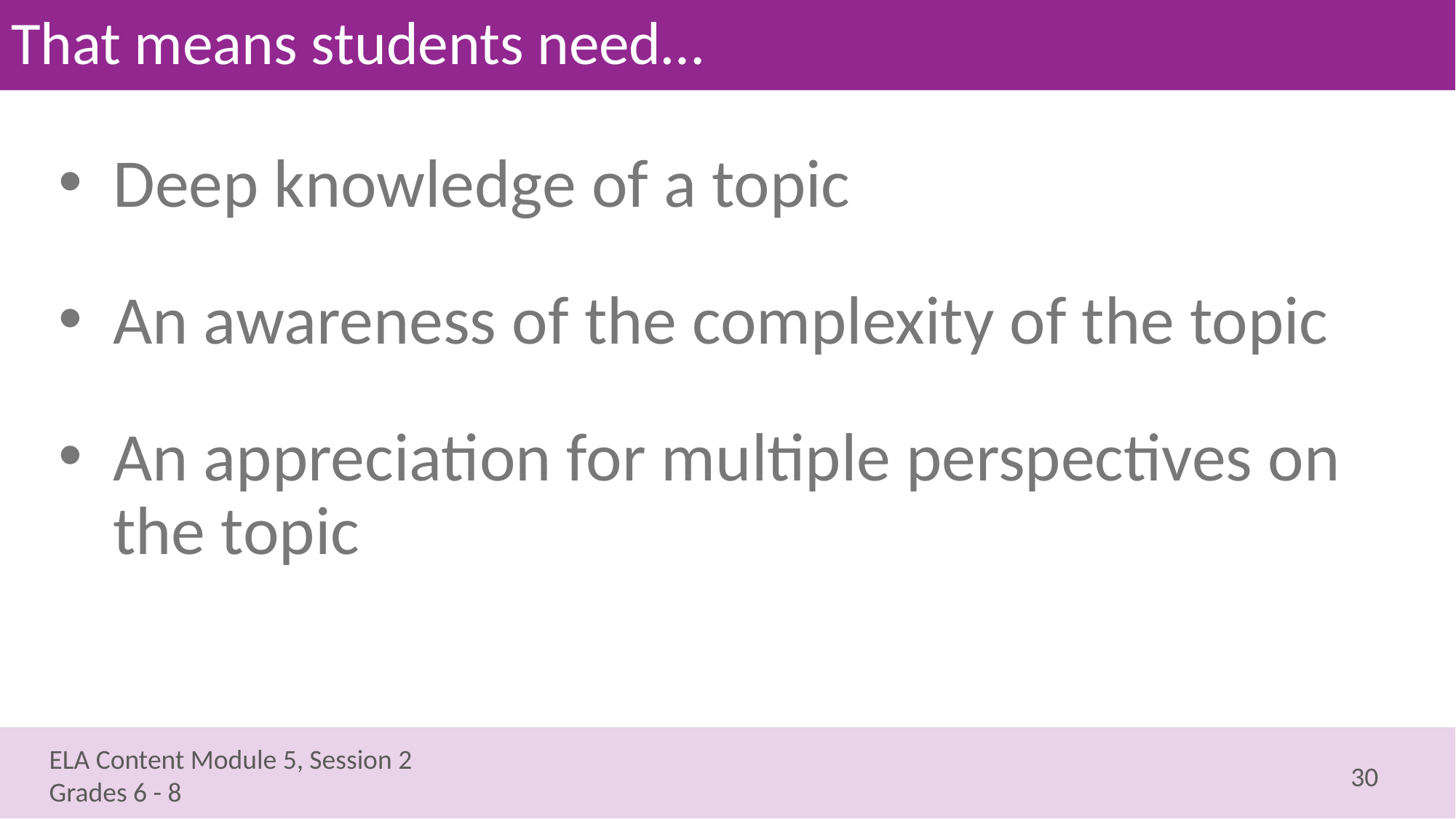

# That means students need…
Deep knowledge of a topic

An awareness of the complexity of the topic

An appreciation for multiple perspectives on the topic

30